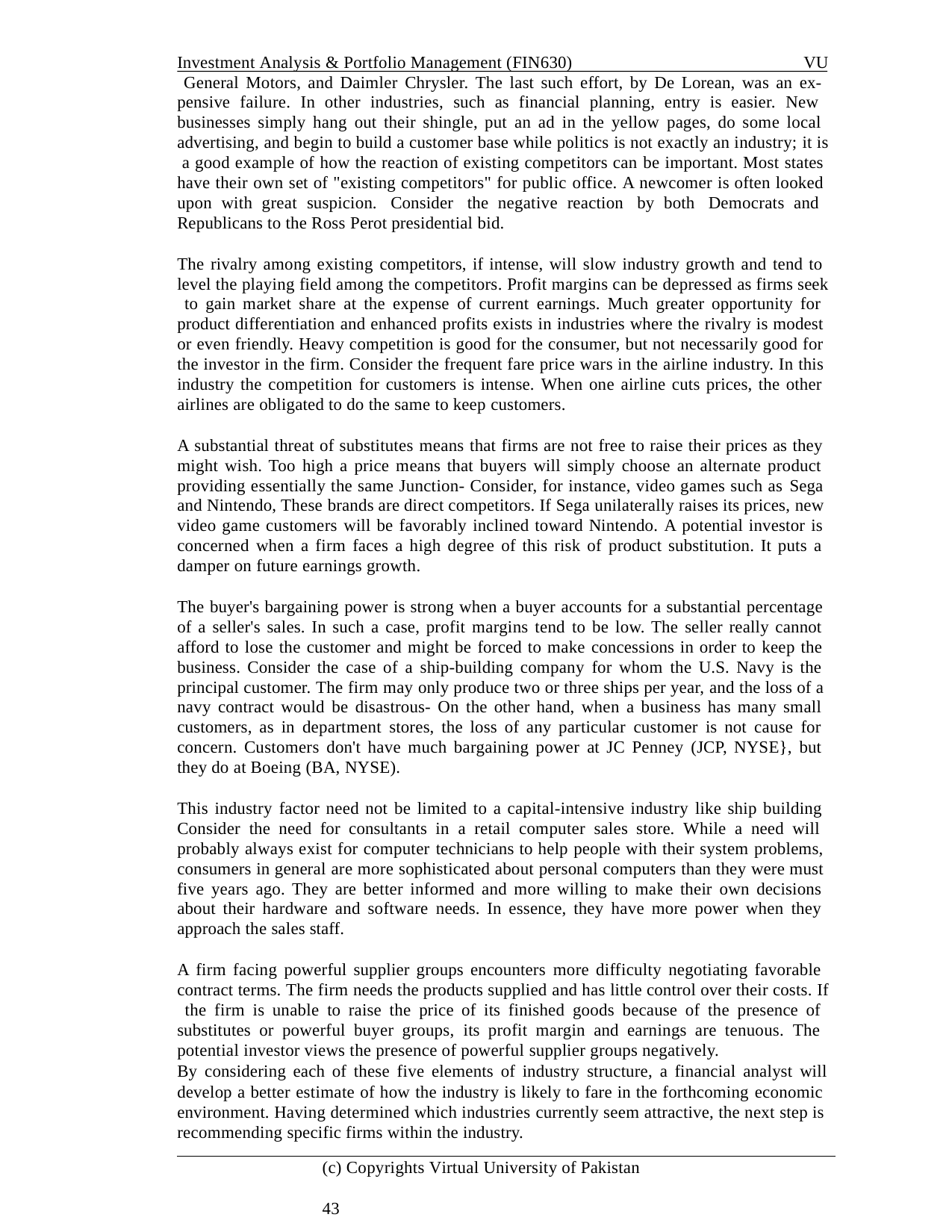

Investment Analysis & Portfolio Management (FIN630)	VU  General Motors, and Daimler Chrysler. The last such effort, by De Lorean, was an ex-  pensive failure. In other industries, such as financial planning, entry is easier. New  businesses simply hang out their shingle, put an ad in the yellow pages, do some local  advertising, and begin to build a customer base while politics is not exactly an industry; it is  a good example of how the reaction of existing competitors can be important. Most states  have their own set of "existing competitors" for public office. A newcomer is often looked  upon with great suspicion. Consider the negative reaction by both Democrats and  Republicans to the Ross Perot presidential bid.

The rivalry among existing competitors, if intense, will slow industry growth and tend to  level the playing field among the competitors. Profit margins can be depressed as firms seek  to gain market share at the expense of current earnings. Much greater opportunity for  product differentiation and enhanced profits exists in industries where the rivalry is modest  or even friendly. Heavy competition is good for the consumer, but not necessarily good for  the investor in the firm. Consider the frequent fare price wars in the airline industry. In this  industry the competition for customers is intense. When one airline cuts prices, the other  airlines are obligated to do the same to keep customers.

A substantial threat of substitutes means that firms are not free to raise their prices as they  might wish. Too high a price means that buyers will simply choose an alternate product  providing essentially the same Junction- Consider, for instance, video games such as Sega  and Nintendo, These brands are direct competitors. If Sega unilaterally raises its prices, new  video game customers will be favorably inclined toward Nintendo. A potential investor is  concerned when a firm faces a high degree of this risk of product substitution. It puts a  damper on future earnings growth.

The buyer's bargaining power is strong when a buyer accounts for a substantial percentage  of a seller's sales. In such a case, profit margins tend to be low. The seller really cannot  afford to lose the customer and might be forced to make concessions in order to keep the  business. Consider the case of a ship-building company for whom the U.S. Navy is the  principal customer. The firm may only produce two or three ships per year, and the loss of a  navy contract would be disastrous- On the other hand, when a business has many small  customers, as in department stores, the loss of any particular customer is not cause for  concern. Customers don't have much bargaining power at JC Penney (JCP, NYSE}, but  they do at Boeing (BA, NYSE).

This industry factor need not be limited to a capital-intensive industry like ship building  Consider the need for consultants in a retail computer sales store. While a need will  probably always exist for computer technicians to help people with their system problems,  consumers in general are more sophisticated about personal computers than they were must  five years ago. They are better informed and more willing to make their own decisions  about their hardware and software needs. In essence, they have more power when they  approach the sales staff.

A firm facing powerful supplier groups encounters more difficulty negotiating favorable  contract terms. The firm needs the products supplied and has little control over their costs. If  the firm is unable to raise the price of its finished goods because of the presence of  substitutes or powerful buyer groups, its profit margin and earnings are tenuous. The  potential investor views the presence of powerful supplier groups negatively.
By considering each of these five elements of industry structure, a financial analyst will
develop a better estimate of how the industry is likely to fare in the forthcoming economic  environment. Having determined which industries currently seem attractive, the next step is  recommending specific firms within the industry.
(c) Copyrights Virtual University of Pakistan	43